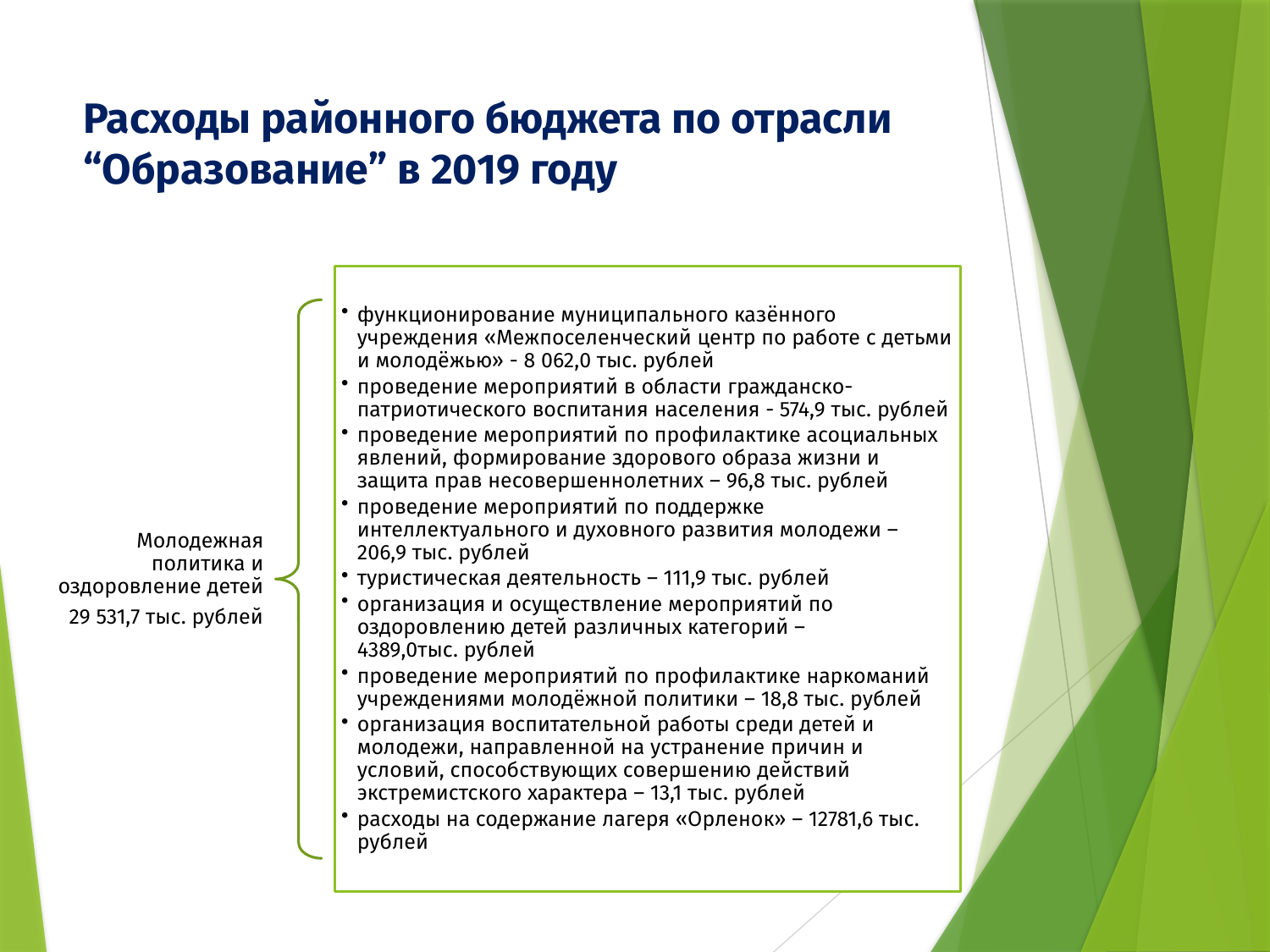

# Расходы районного бюджета по отрасли “Образование” в 2019 году
Молодежная политика и оздоровление детей
29 531,7 тыс. рублей
функционирование муниципального казённого учреждения «Межпоселенческий центр по работе с детьми и молодёжью» - 8 062,0 тыс. рублей
проведение мероприятий в области гражданско-патриотического воспитания населения - 574,9 тыс. рублей
проведение мероприятий по профилактике асоциальных явлений, формирование здорового образа жизни и защита прав несовершеннолетних – 96,8 тыс. рублей
проведение мероприятий по поддержке  интеллектуального и духовного развития молодежи –   206,9 тыс. рублей
туристическая деятельность – 111,9 тыс. рублей
организация и осуществление мероприятий по оздоровлению детей различных категорий –               4389,0тыс. рублей
проведение мероприятий по профилактике наркоманий учреждениями молодёжной политики – 18,8 тыс. рублей
организация воспитательной работы среди детей и молодежи, направленной на устранение причин и условий, способствующих совершению действий экстремистского характера – 13,1 тыс. рублей
расходы на содержание лагеря «Орленок» – 12781,6 тыс. рублей